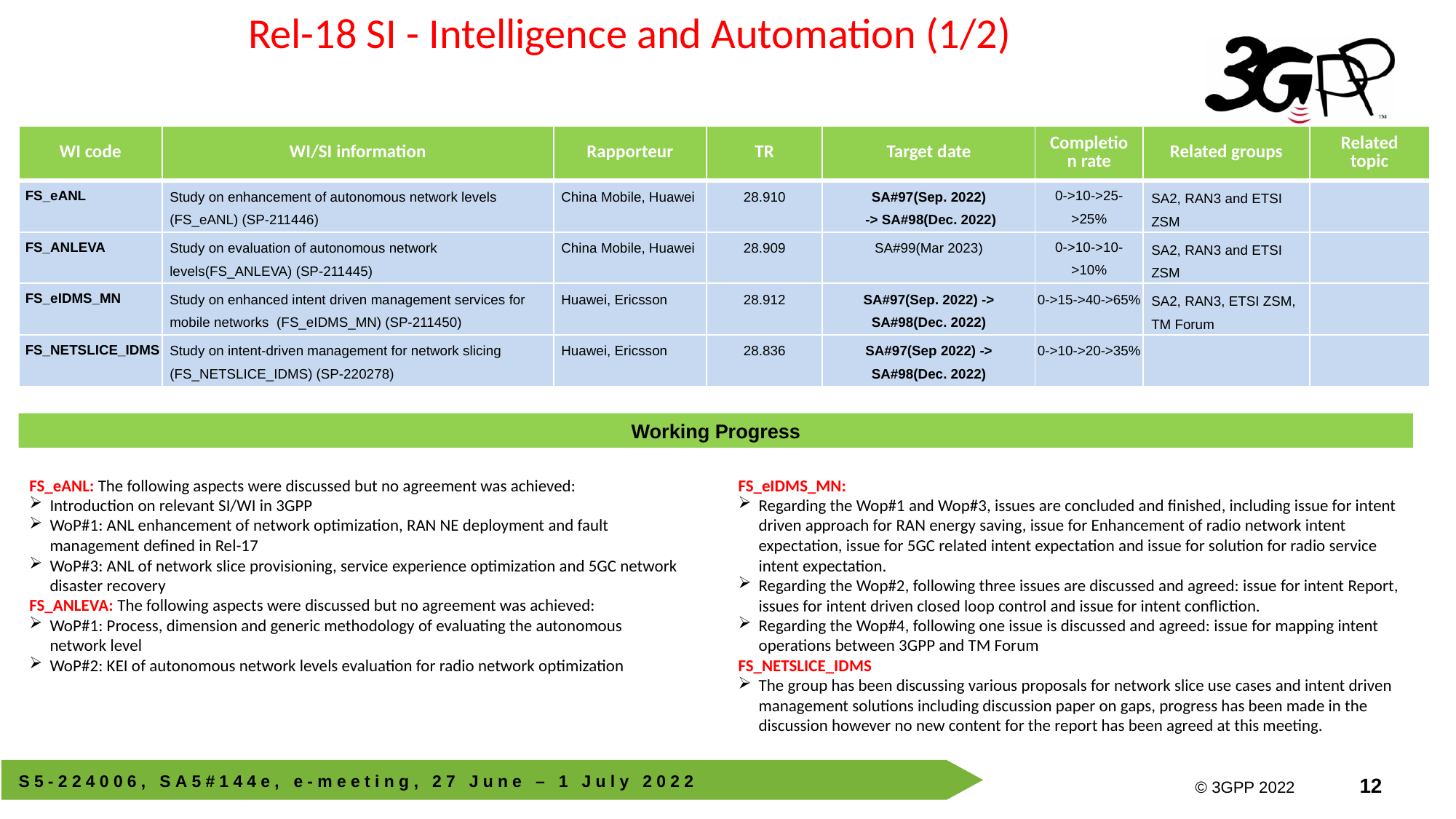

Rel-18 SI - Intelligence and Automation (1/2)
| WI code | WI/SI information | Rapporteur | TR | Target date | Completion rate | Related groups | Related topic |
| --- | --- | --- | --- | --- | --- | --- | --- |
| FS\_eANL | Study on enhancement of autonomous network levels (FS\_eANL) (SP-211446) | China Mobile, Huawei | 28.910 | SA#97(Sep. 2022) -> SA#98(Dec. 2022) | 0->10->25->25% | SA2, RAN3 and ETSI ZSM |  |
| FS\_ANLEVA | Study on evaluation of autonomous network levels(FS\_ANLEVA) (SP-211445) | China Mobile, Huawei | 28.909 | SA#99(Mar 2023) | 0->10->10->10% | SA2, RAN3 and ETSI ZSM |  |
| FS\_eIDMS\_MN | Study on enhanced intent driven management services for mobile networks (FS\_eIDMS\_MN) (SP-211450) | Huawei, Ericsson | 28.912 | SA#97(Sep. 2022) -> SA#98(Dec. 2022) | 0->15->40->65% | SA2, RAN3, ETSI ZSM, TM Forum |  |
| FS\_NETSLICE\_IDMS | Study on intent-driven management for network slicing (FS\_NETSLICE\_IDMS) (SP-220278) | Huawei, Ericsson | 28.836 | SA#97(Sep 2022) -> SA#98(Dec. 2022) | 0->10->20->35% |  |  |
Working Progress
FS_eANL: The following aspects were discussed but no agreement was achieved:
Introduction on relevant SI/WI in 3GPP
WoP#1: ANL enhancement of network optimization, RAN NE deployment and fault management defined in Rel-17
WoP#3: ANL of network slice provisioning, service experience optimization and 5GC network disaster recovery
FS_ANLEVA: The following aspects were discussed but no agreement was achieved:
WoP#1: Process, dimension and generic methodology of evaluating the autonomous network level
WoP#2: KEI of autonomous network levels evaluation for radio network optimization
FS_eIDMS_MN:
Regarding the Wop#1 and Wop#3, issues are concluded and finished, including issue for intent driven approach for RAN energy saving, issue for Enhancement of radio network intent expectation, issue for 5GC related intent expectation and issue for solution for radio service intent expectation.
Regarding the Wop#2, following three issues are discussed and agreed: issue for intent Report, issues for intent driven closed loop control and issue for intent confliction.
Regarding the Wop#4, following one issue is discussed and agreed: issue for mapping intent operations between 3GPP and TM Forum
FS_NETSLICE_IDMS
The group has been discussing various proposals for network slice use cases and intent driven management solutions including discussion paper on gaps, progress has been made in the discussion however no new content for the report has been agreed at this meeting.